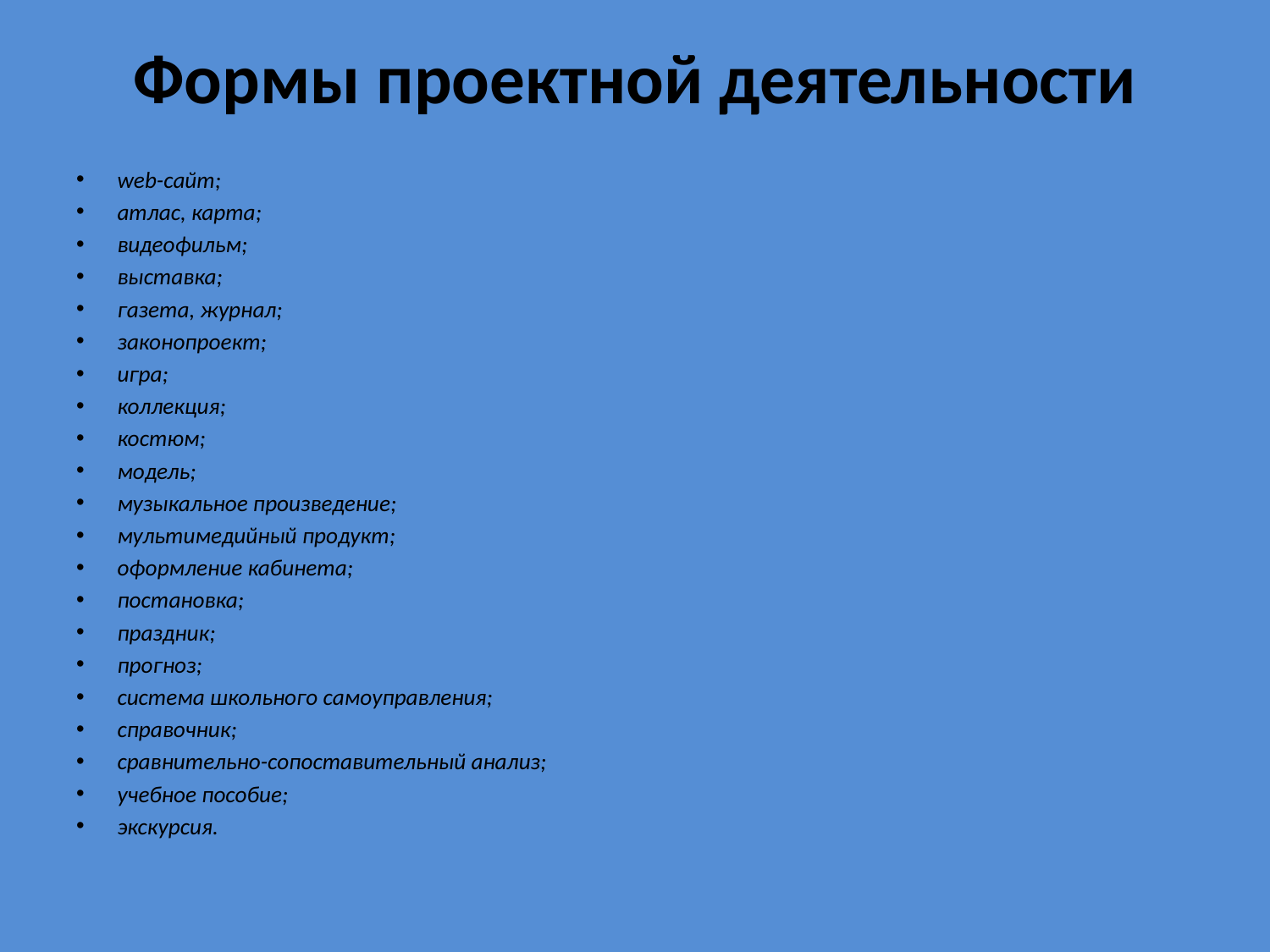

# Формы проектной деятельности
web-сайт;
атлас, карта;
видеофильм;
выставка;
газета, журнал;
законопроект;
игра;
коллекция;
костюм;
модель;
музыкальное произведение;
мультимедийный продукт;
оформление кабинета;
постановка;
праздник;
прогноз;
система школьного самоуправления;
справочник;
сравнительно-сопоставительный анализ;
учебное пособие;
экскурсия.